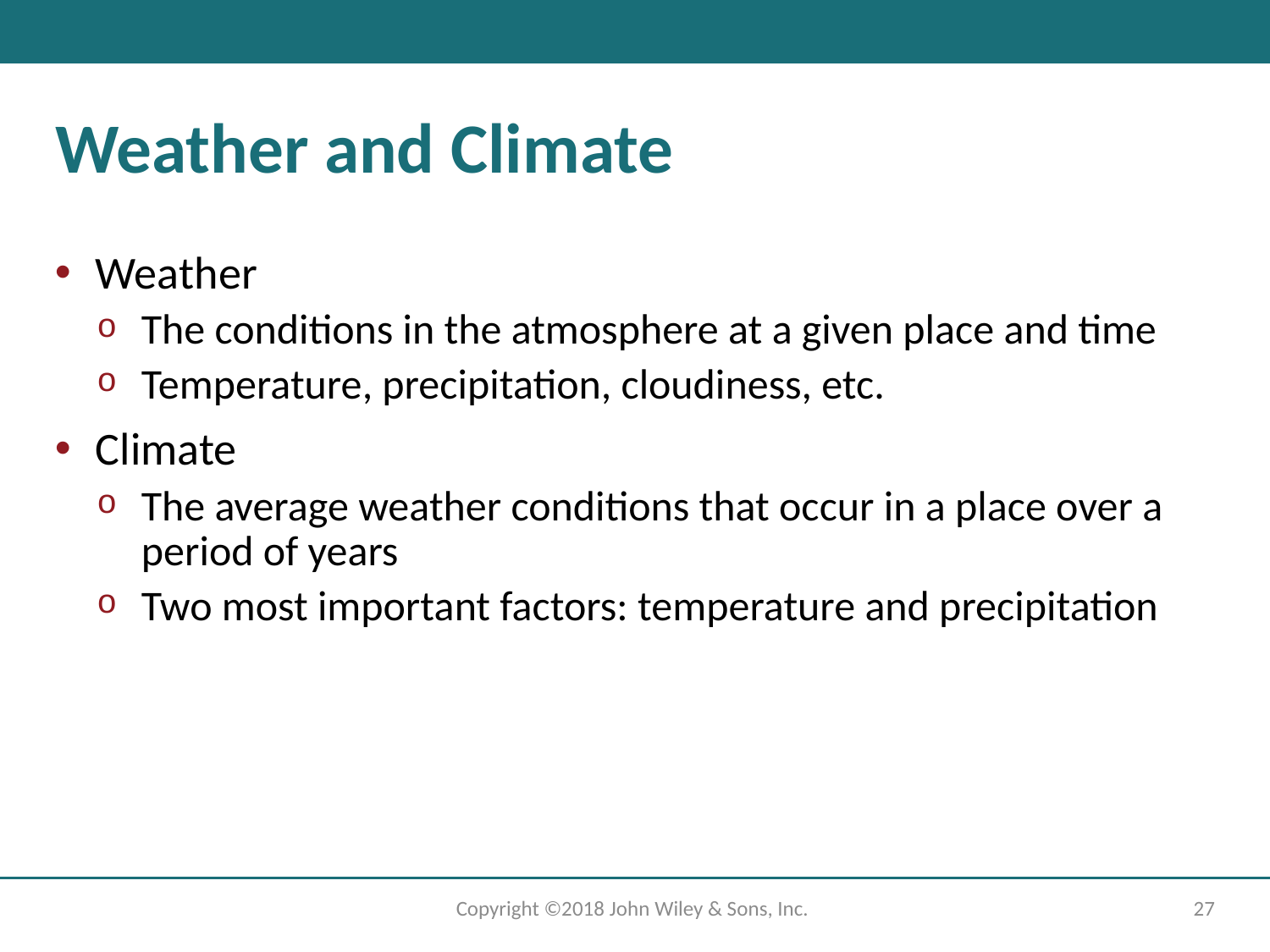

# Weather and Climate
Weather
The conditions in the atmosphere at a given place and time
Temperature, precipitation, cloudiness, etc.
Climate
The average weather conditions that occur in a place over a period of years
Two most important factors: temperature and precipitation
Copyright ©2018 John Wiley & Sons, Inc.
27